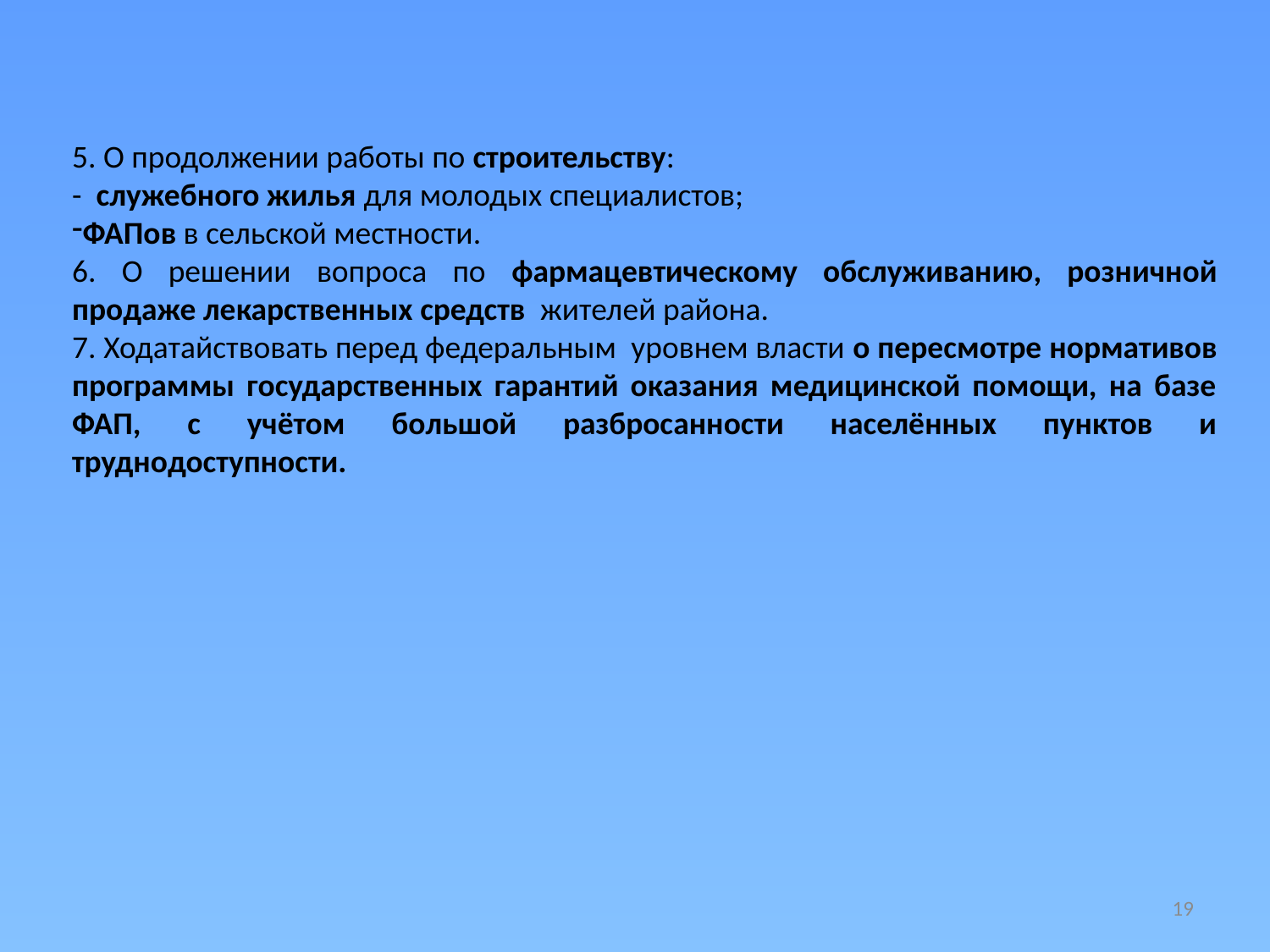

5. О продолжении работы по строительству:
-  служебного жилья для молодых специалистов;
ФАПов в сельской местности.
6. О решении вопроса по фармацевтическому обслуживанию, розничной продаже лекарственных средств  жителей района.
7. Ходатайствовать перед федеральным  уровнем власти о пересмотре нормативов программы государственных гарантий оказания медицинской помощи, на базе ФАП, с учётом большой разбросанности населённых пунктов и труднодоступности.

19